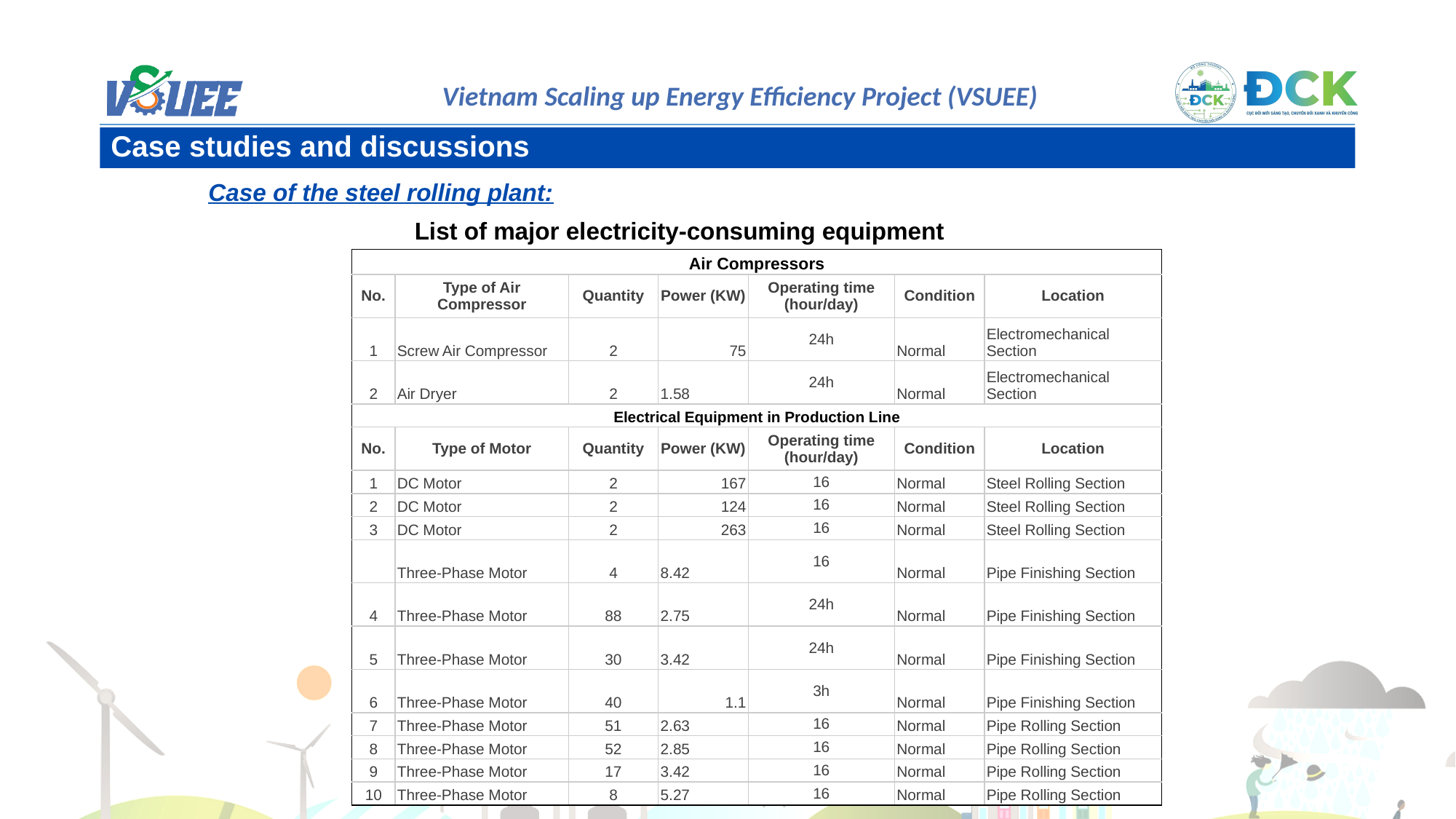

Case studies and discussions
Case of the steel rolling plant:
List of major electricity-consuming equipment
| Air Compressors |  |  |  |  |  |  |
| --- | --- | --- | --- | --- | --- | --- |
| No. | Type of Air Compressor | Quantity | Power (KW) | Operating time (hour/day) | Condition | Location |
| 1 | Screw Air Compressor | 2 | 75 | 24h | Normal | Electromechanical Section |
| 2 | Air Dryer | 2 | 1.58 | 24h | Normal | Electromechanical Section |
| Electrical Equipment in Production Line |  |  |  |  |  |  |
| No. | Type of Motor | Quantity | Power (KW) | Operating time (hour/day) | Condition | Location |
| 1 | DC Motor | 2 | 167 | 16 | Normal | Steel Rolling Section |
| 2 | DC Motor | 2 | 124 | 16 | Normal | Steel Rolling Section |
| 3 | DC Motor | 2 | 263 | 16 | Normal | Steel Rolling Section |
|  | Three-Phase Motor | 4 | 8.42 | 16 | Normal | Pipe Finishing Section |
| 4 | Three-Phase Motor | 88 | 2.75 | 24h | Normal | Pipe Finishing Section |
| 5 | Three-Phase Motor | 30 | 3.42 | 24h | Normal | Pipe Finishing Section |
| 6 | Three-Phase Motor | 40 | 1.1 | 3h | Normal | Pipe Finishing Section |
| 7 | Three-Phase Motor | 51 | 2.63 | 16 | Normal | Pipe Rolling Section |
| 8 | Three-Phase Motor | 52 | 2.85 | 16 | Normal | Pipe Rolling Section |
| 9 | Three-Phase Motor | 17 | 3.42 | 16 | Normal | Pipe Rolling Section |
| 10 | Three-Phase Motor | 8 | 5.27 | 16 | Normal | Pipe Rolling Section |